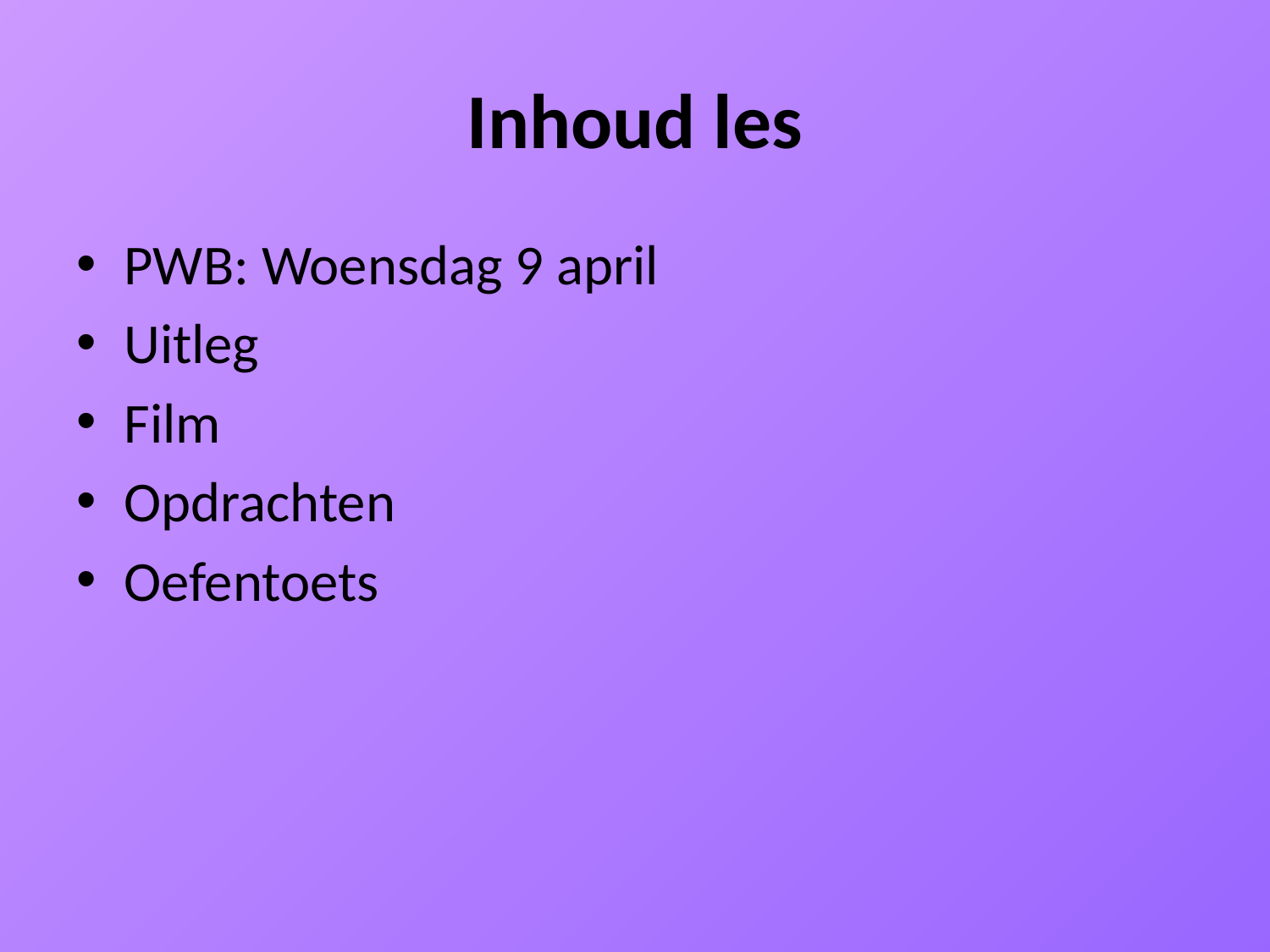

# Inhoud les
PWB: Woensdag 9 april
Uitleg
Film
Opdrachten
Oefentoets